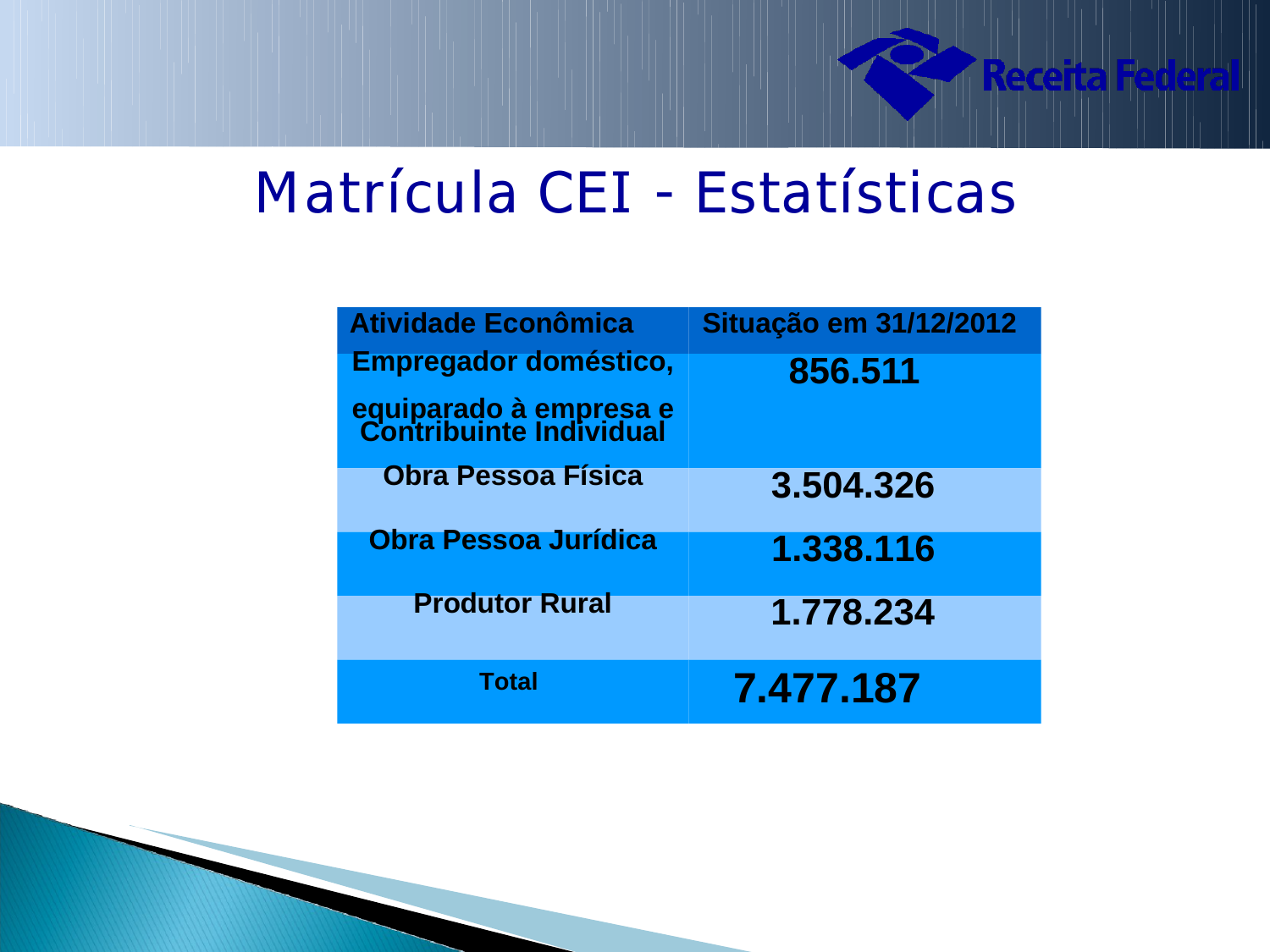

Matrícula CEI - Estatísticas

Atividade Econômica        Situação em 31/12/2012

Empregador doméstico,              856.511
Contribuinte Individual

equiparado à empresa e

Obra Pessoa Física                3.504.326

Obra Pessoa Jurídica              1.338.116

Produtor Rural                    1.778.234

Total                            7.477.187